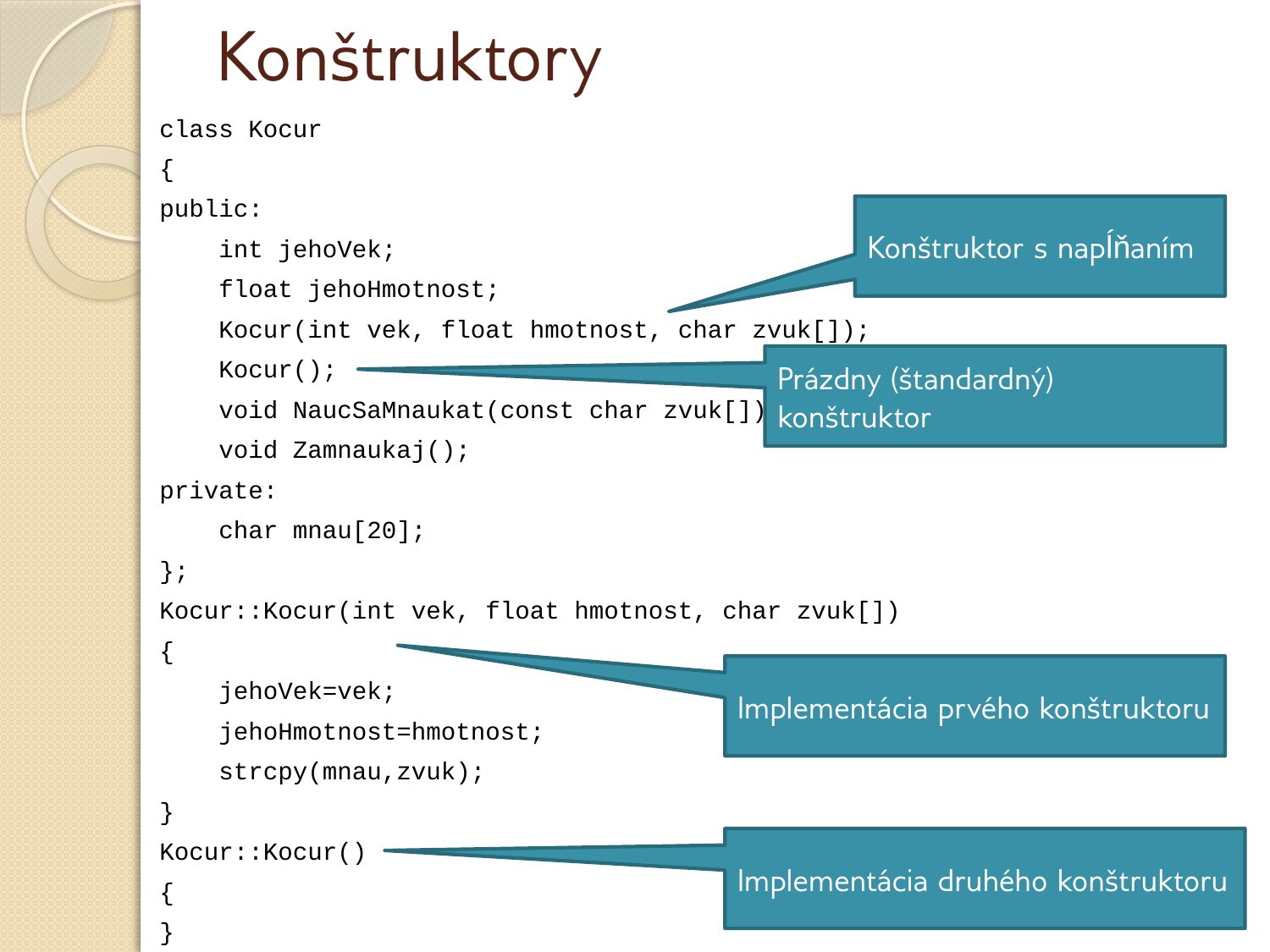

# Konštruktory
class Kocur
{
public:
    int jehoVek;
    float jehoHmotnost;
    Kocur(int vek, float hmotnost, char zvuk[]);
    Kocur();
    void NaucSaMnaukat(const char zvuk[]);
    void Zamnaukaj();
private:
    char mnau[20];
};
Kocur::Kocur(int vek, float hmotnost, char zvuk[])
{
    jehoVek=vek;
    jehoHmotnost=hmotnost;
    strcpy(mnau,zvuk);
}
Kocur::Kocur()
{
}
Konštruktor s napĺňaním
Prázdny (štandardný) konštruktor
Implementácia prvého konštruktoru
Implementácia druhého konštruktoru